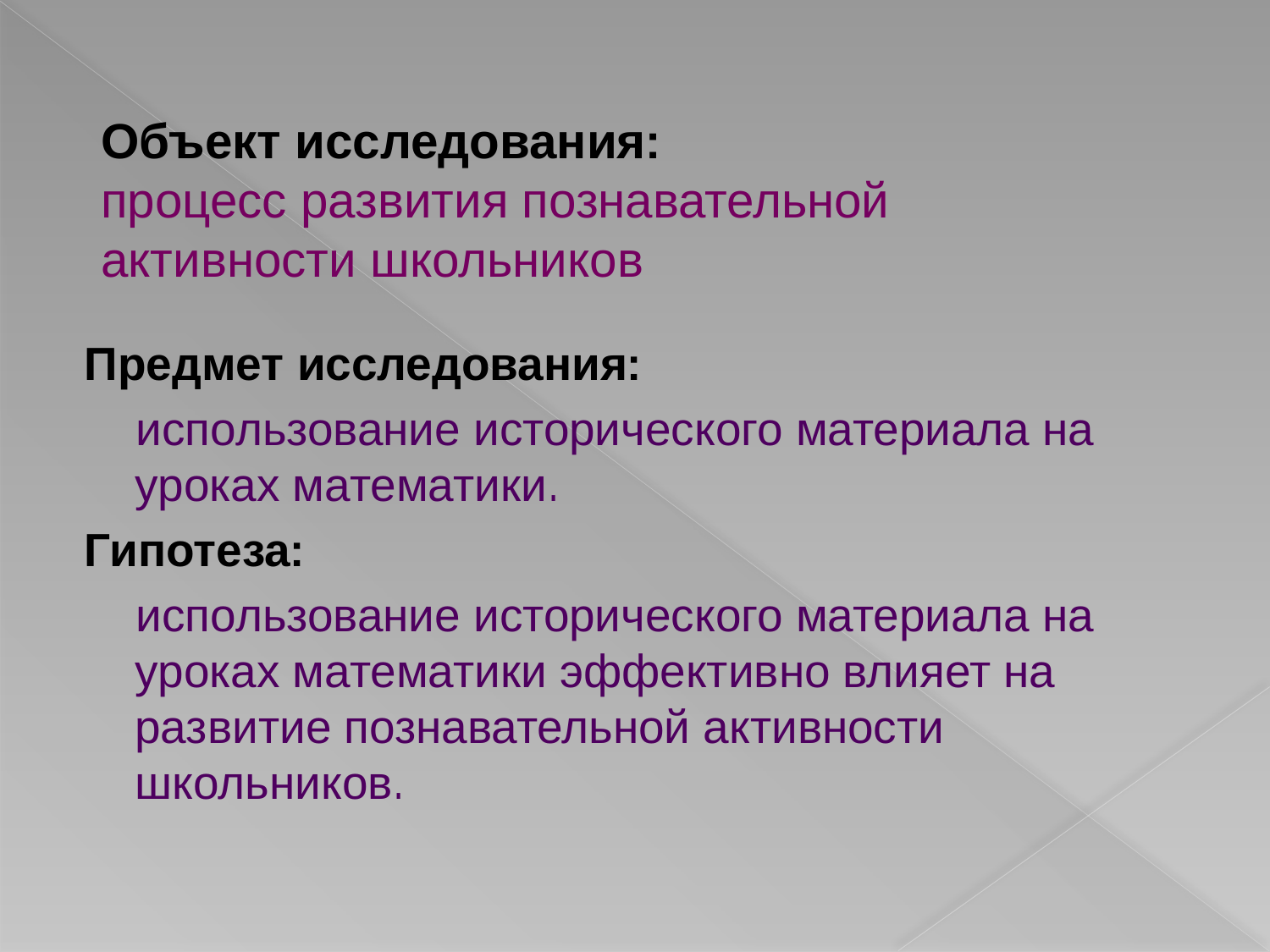

# Объект исследования: процесс развития познавательной        активности школьников
Предмет исследования:
    использование исторического материала на уроках математики.
Гипотеза:
    использование исторического материала на уроках математики эффективно влияет на развитие познавательной активности школьников.